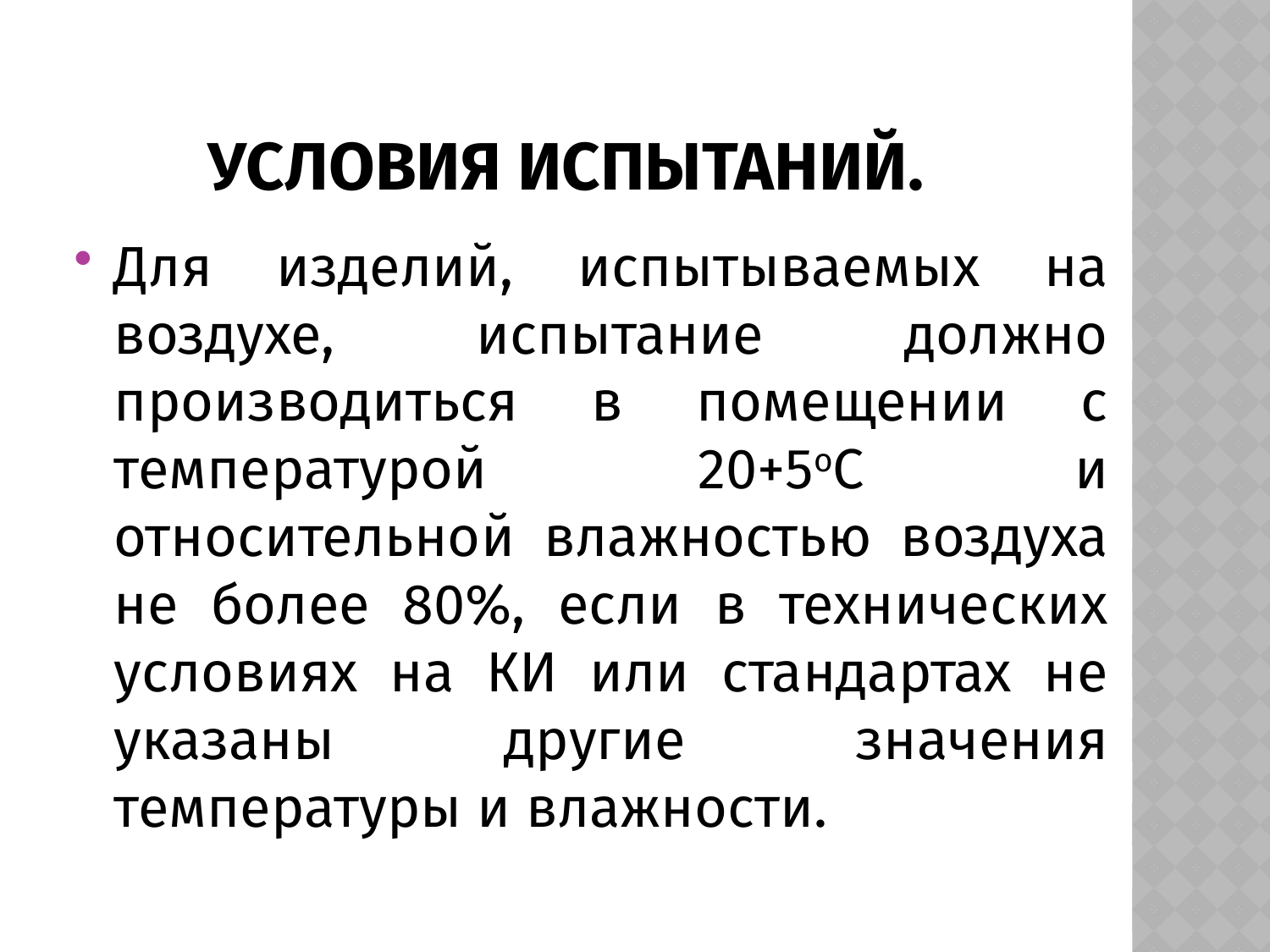

# Условия испытаний.
Для изделий, испытываемых на воздухе, испытание должно производиться в помещении с температурой 20+5оС и относительной влажностью воздуха не более 80%, если в технических условиях на КИ или стандартах не указаны другие значения температуры и влажности.